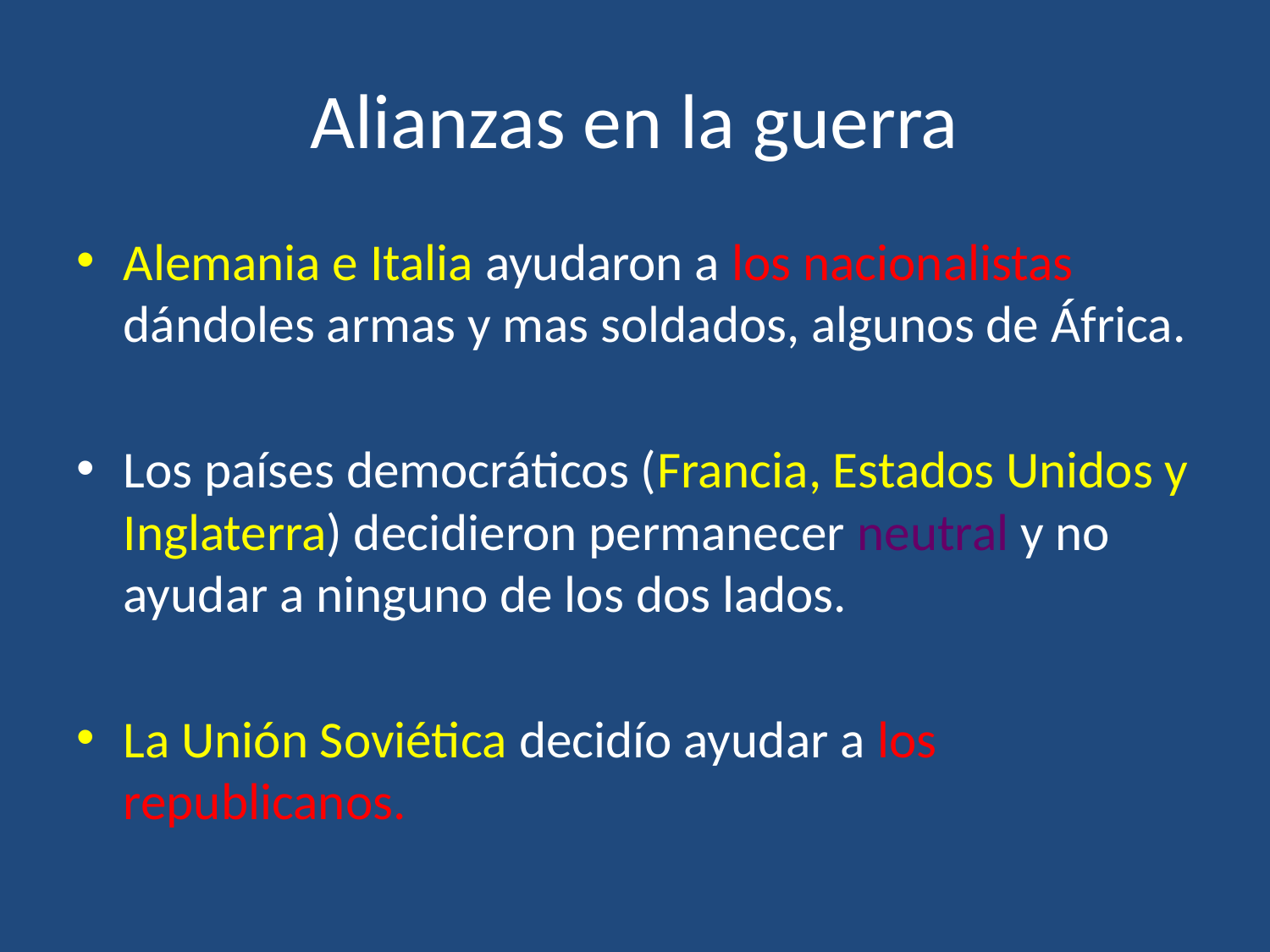

# Alianzas en la guerra
Alemania e Italia ayudaron a los nacionalistas dándoles armas y mas soldados, algunos de África.

Los países democráticos (Francia, Estados Unidos y Inglaterra) decidieron permanecer neutral y no ayudar a ninguno de los dos lados.

La Unión Soviética decidío ayudar a los  republicanos.